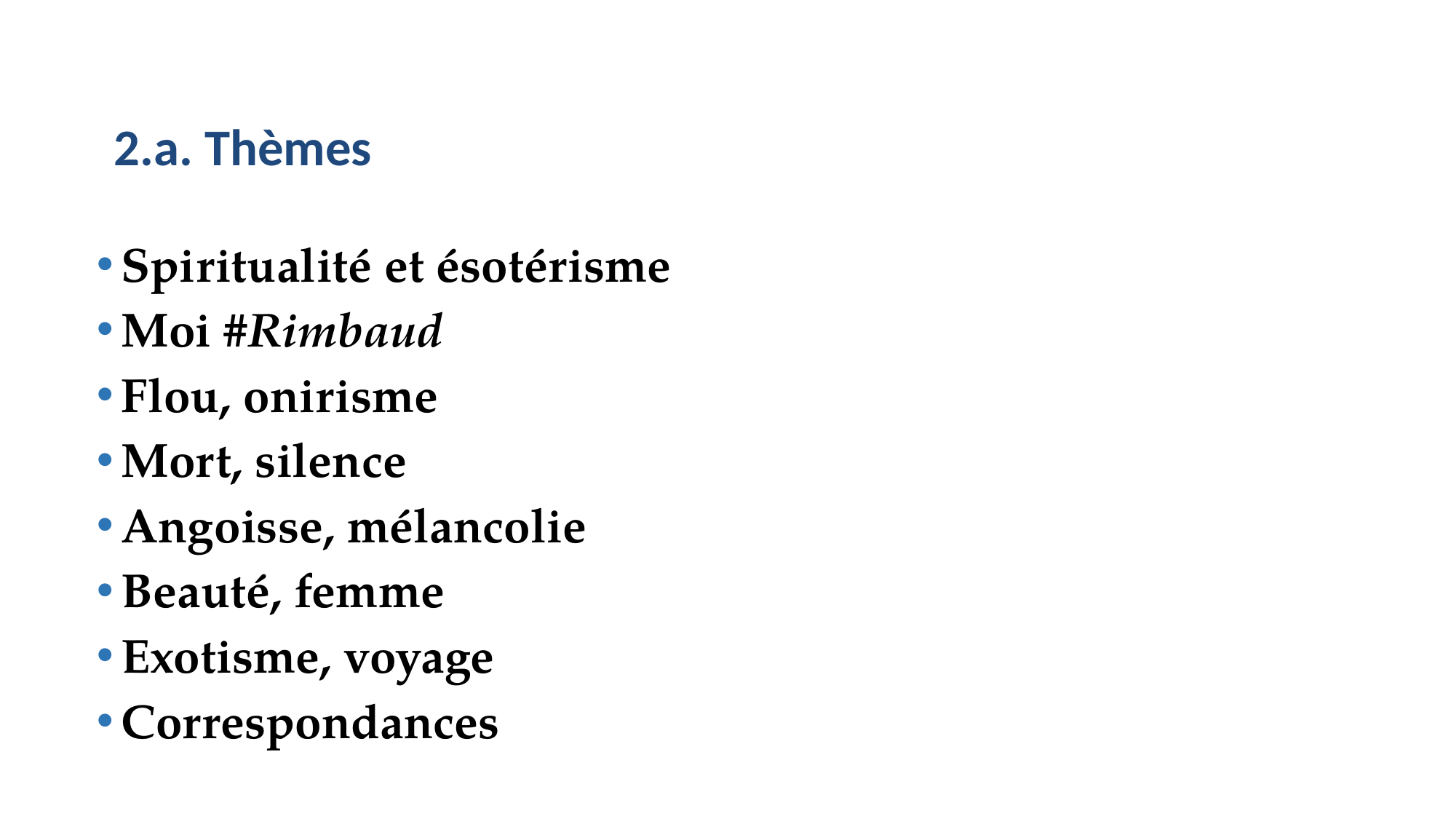

2.a. Thèmes
Spiritualité et ésotérisme
Moi #Rimbaud
Flou, onirisme
Mort, silence
Angoisse, mélancolie
Beauté, femme
Exotisme, voyage
Correspondances